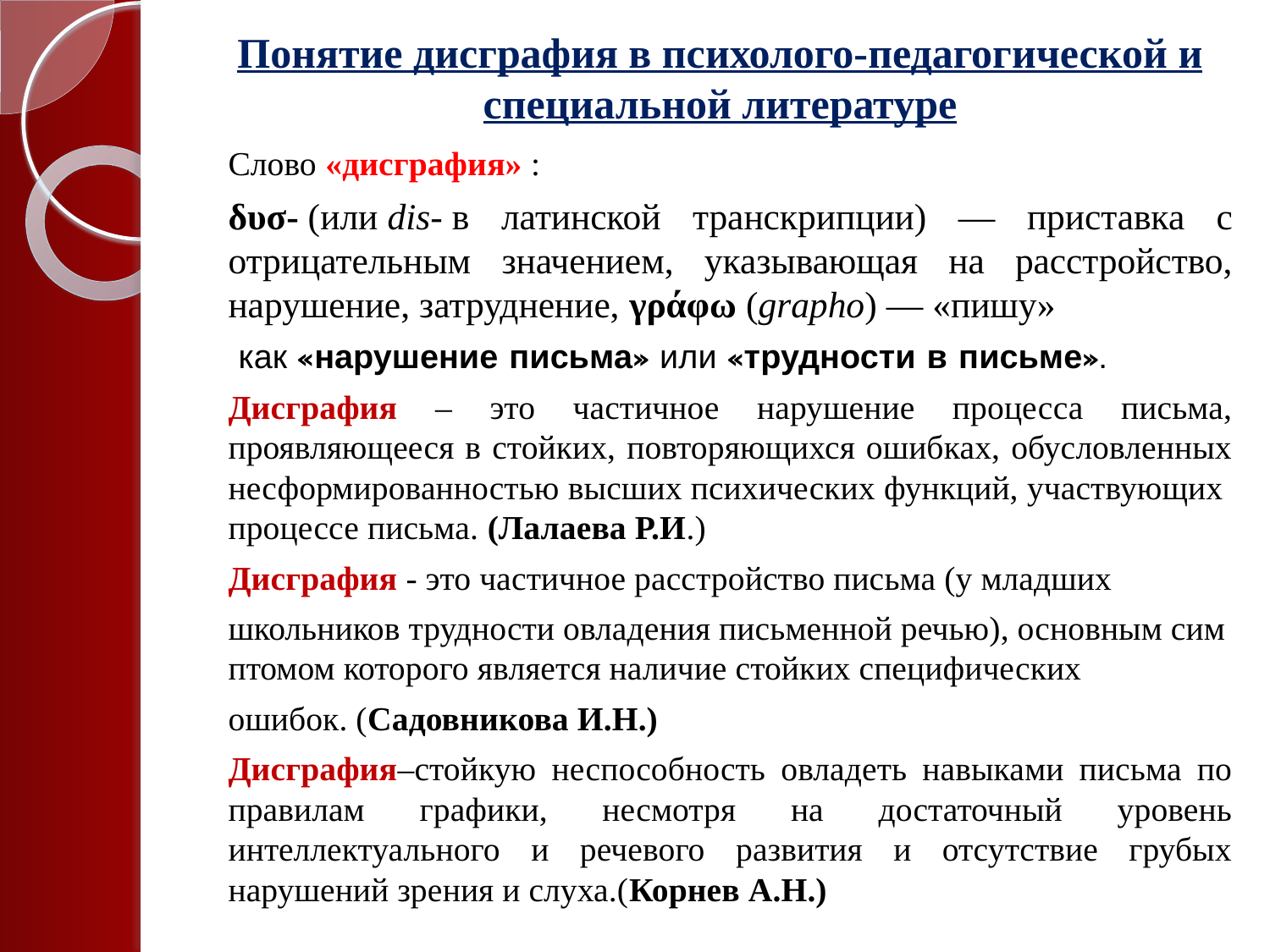

# Понятие дисграфия в психолого-педагогической и специальной литературе
Слово «дисграфия» :
δυσ- (или dis- в латинской транскрипции) — приставка с отрицательным значением, указывающая на расстройство, нарушение, затруднение, γράφω (grapho) — «пишу»
 как «нарушение письма» или «трудности в письме».
Дисграфия – это частичное нарушение процесса письма, проявляющееся в стойких, повторяющихся ошибках, обусловленных несформированностью высших психических функций, участвующих  процессе письма. (Лалаева Р.И.)
Дисграфия - это частичное расстройство письма (у младших
школьников трудности овладения письменной речью), основным симптомом которого является наличие стойких специфических
ошибок. (Садовникова И.Н.)
Дисграфия–стойкую неспособность овладеть навыками письма по правилам графики, несмотря на достаточный уровень интеллектуального и речевого развития и отсутствие грубых нарушений зрения и слуха.(Корнев А.Н.)